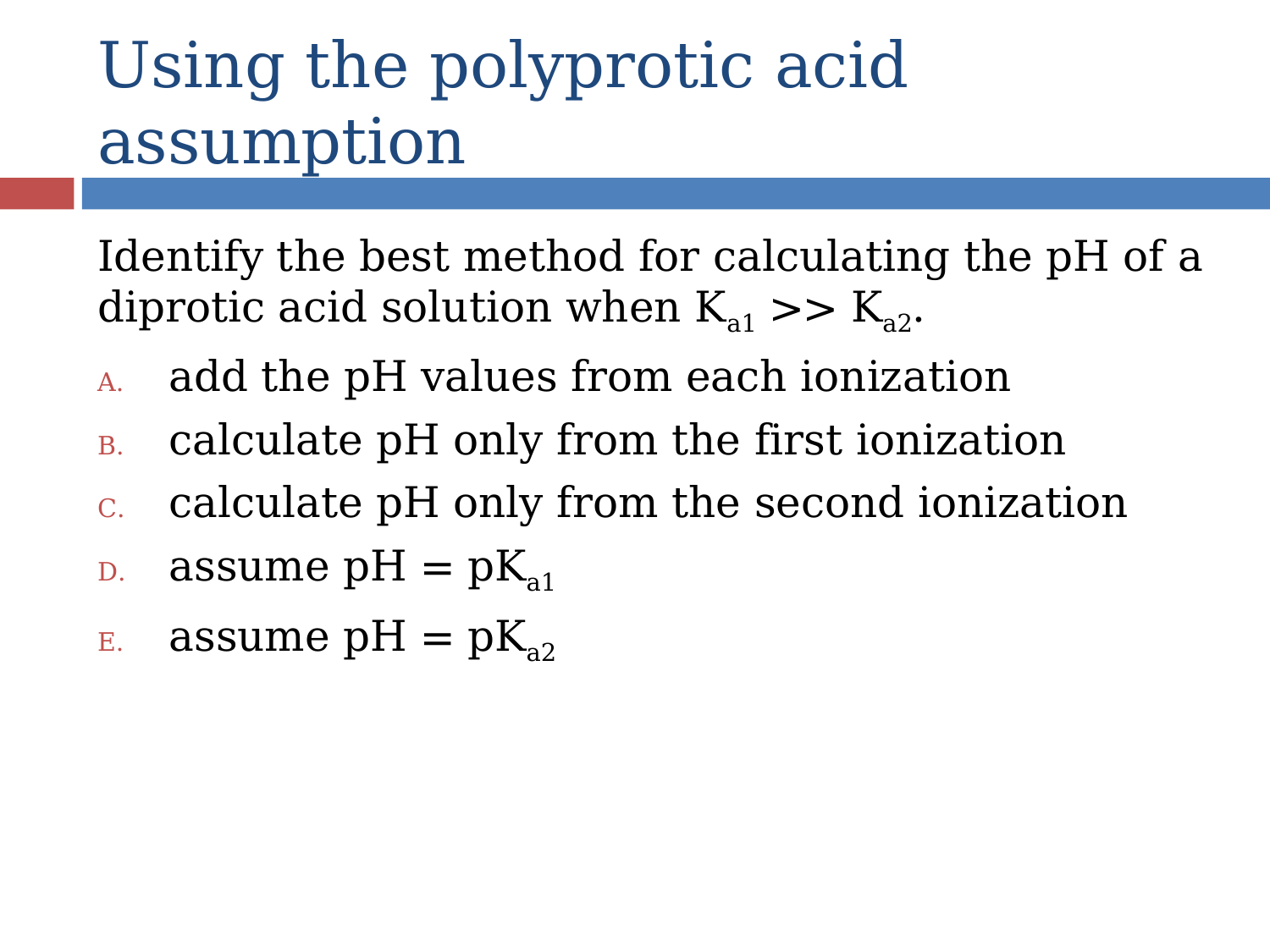

# Using the polyprotic acid assumption
Identify the best method for calculating the pH of a diprotic acid solution when Ka1 >> Ka2.
add the pH values from each ionization
calculate pH only from the first ionization
calculate pH only from the second ionization
assume pH = pKa1
assume pH = pKa2